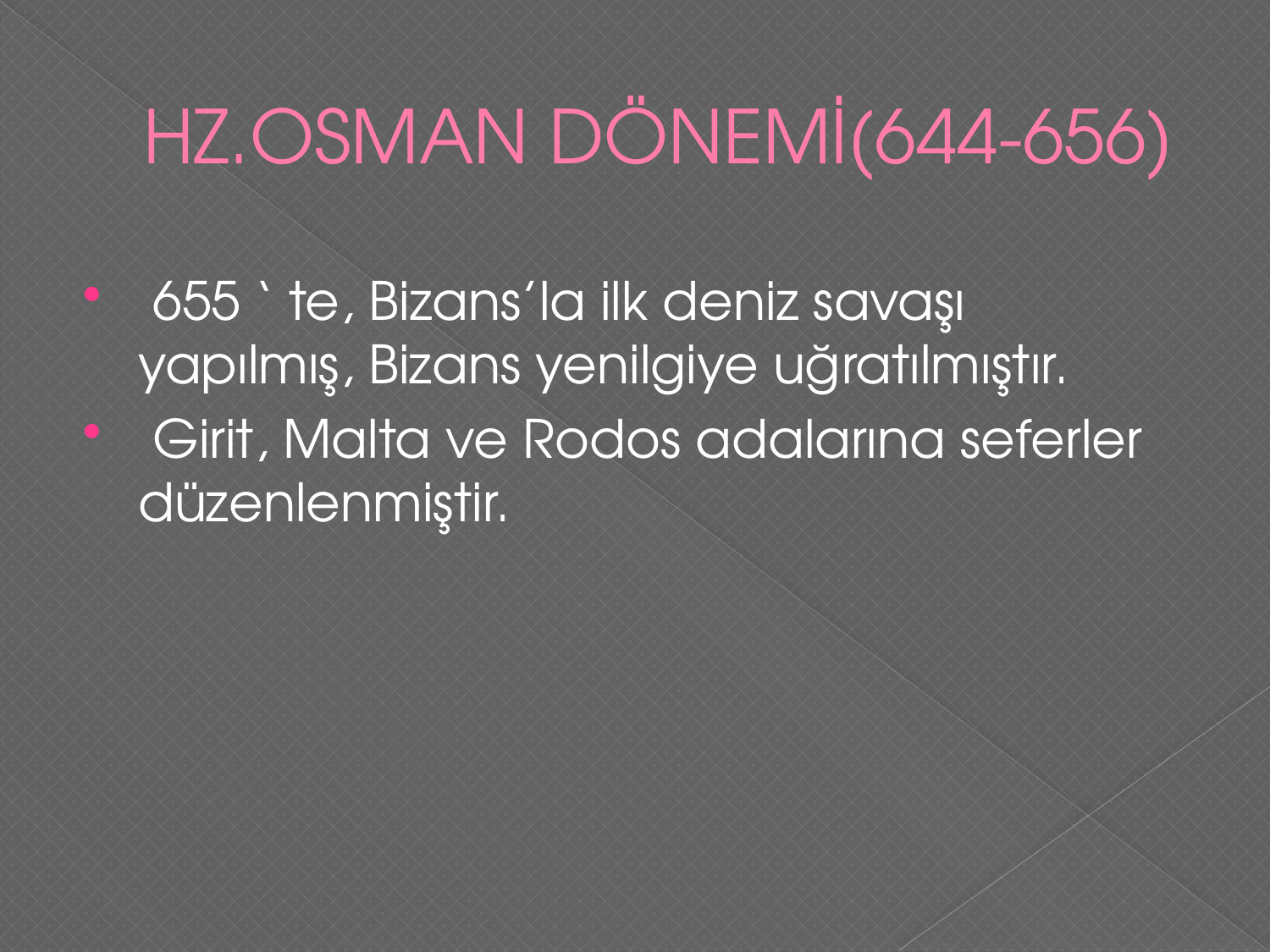

# HZ.OSMAN DÖNEMİ(644-656)
 655 ‘ te, Bizans’la ilk deniz savaşı yapılmış, Bizans yenilgiye uğratılmıştır.
 Girit, Malta ve Rodos adalarına seferler düzenlenmiştir.